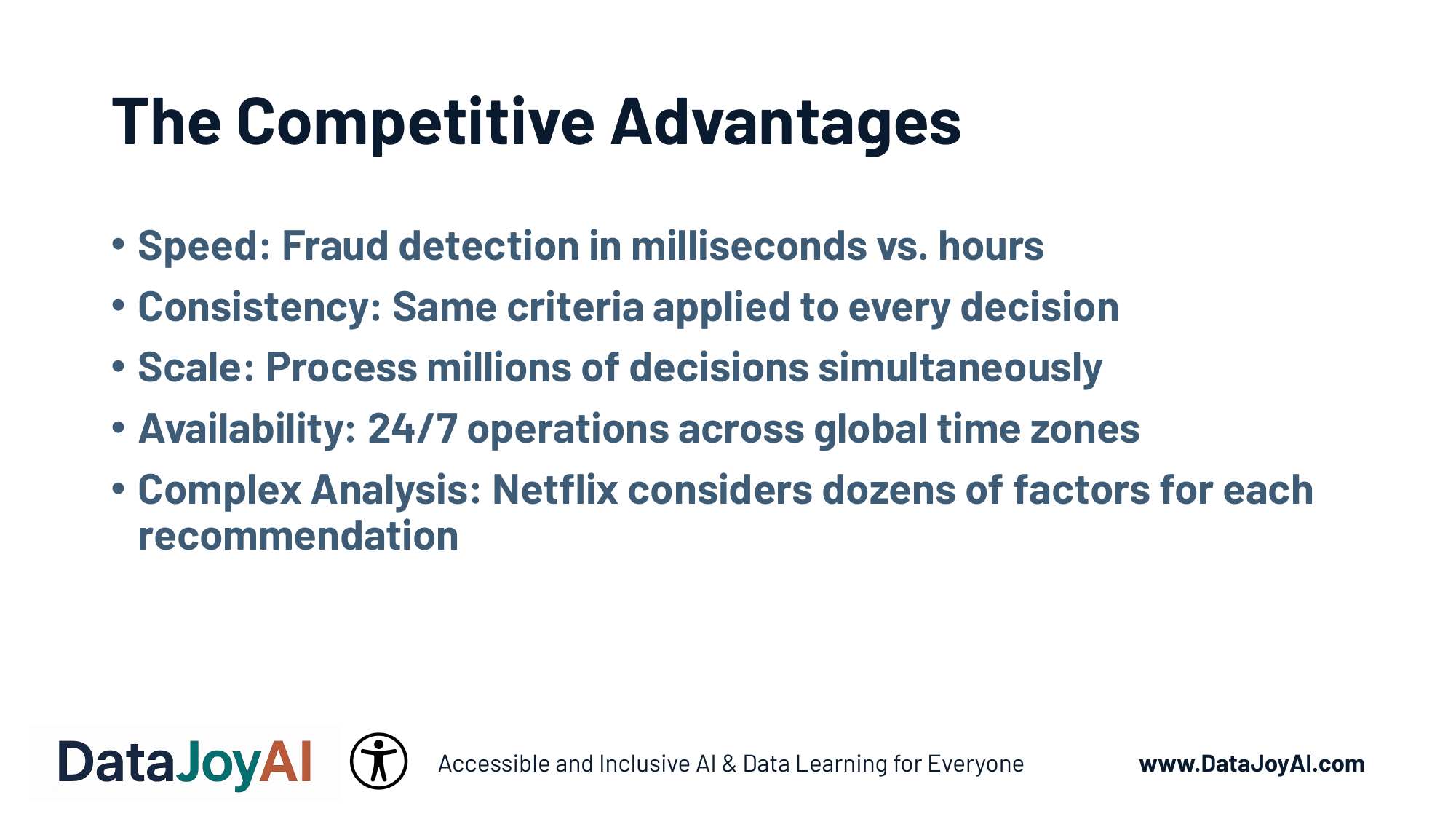

# The Competitive Advantages
Speed: Fraud detection in milliseconds vs. hours
Consistency: Same criteria applied to every decision
Scale: Process millions of decisions simultaneously
Availability: 24/7 operations across global time zones
Complex Analysis: Netflix considers dozens of factors for each recommendation